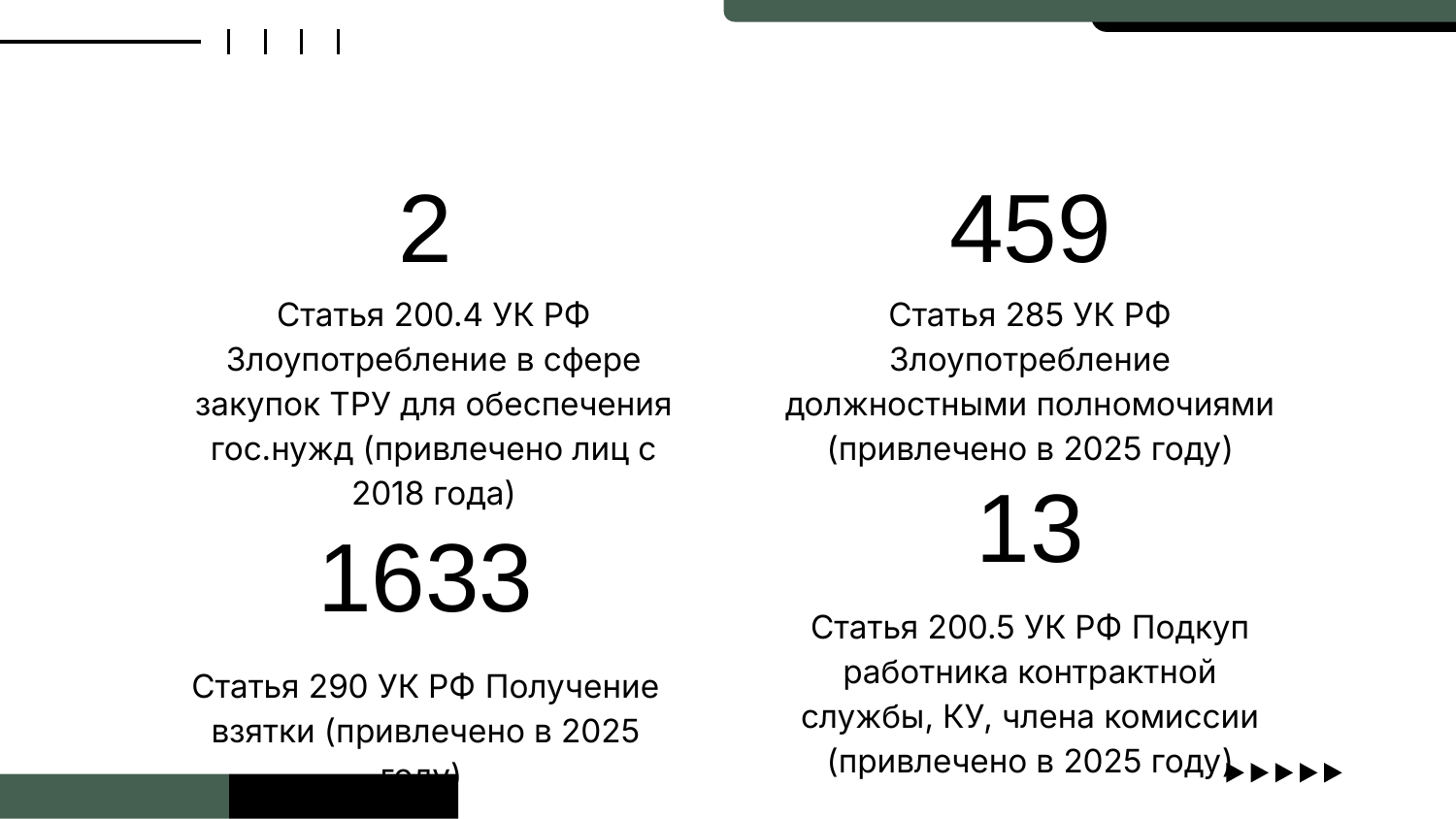

# 2
459
Статья 200.4 УК РФ Злоупотребление в сфере закупок ТРУ для обеспечения гос.нужд (привлечено лиц с 2018 года)
Статья 285 УК РФ Злоупотребление должностными полномочиями (привлечено в 2025 году)
13
1633
Статья 200.5 УК РФ Подкуп работника контрактной службы, КУ, члена комиссии (привлечено в 2025 году)
Статья 290 УК РФ Получение взятки (привлечено в 2025 году)